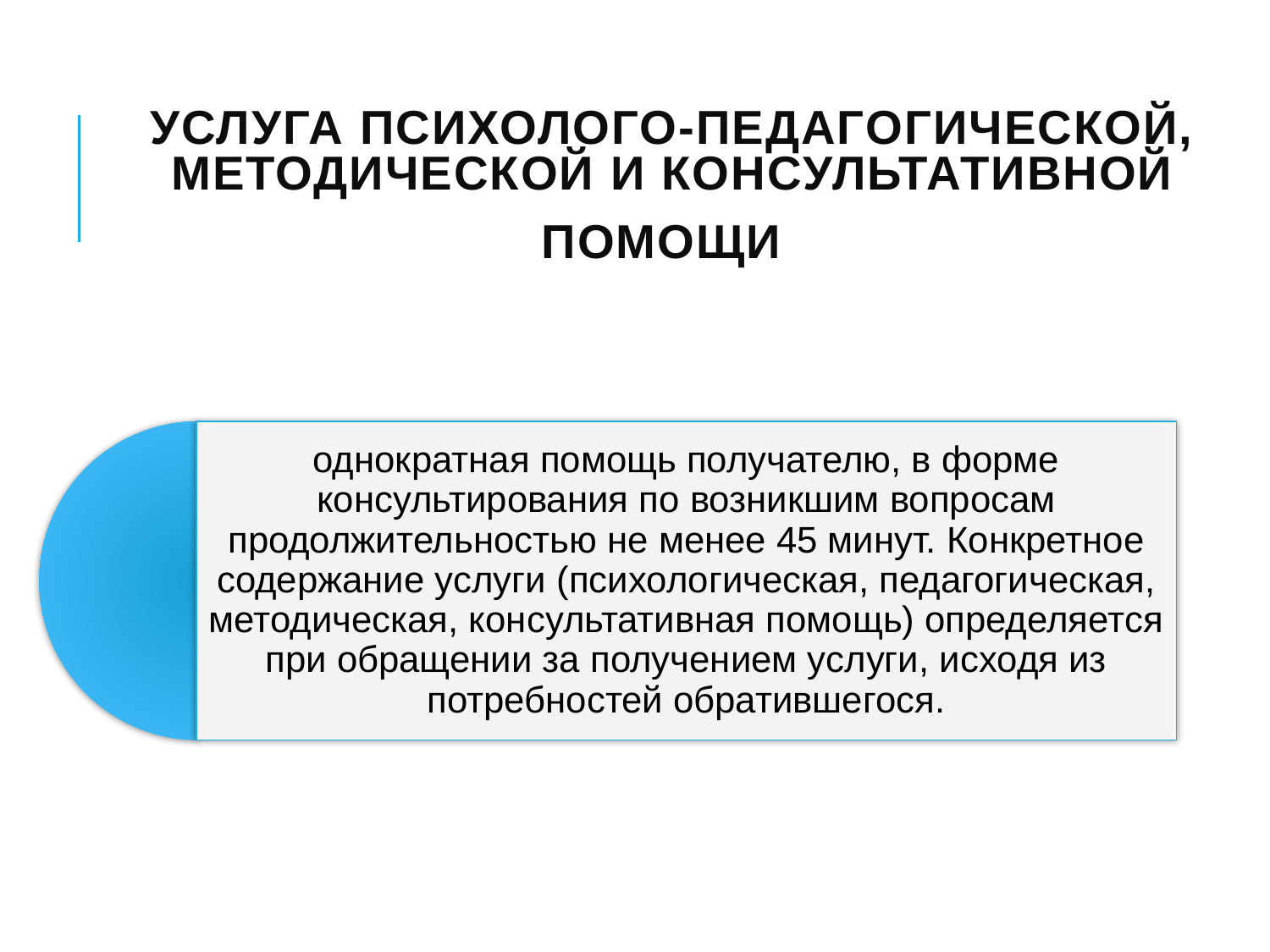

# Услуга психолого-педагогической, методической и консультативной помощи
однократная помощь получателю, в форме консультирования по возникшим вопросам продолжительностью не менее 45 минут. Конкретное содержание услуги (психологическая, педагогическая, методическая, консультативная помощь) определяется при обращении за получением услуги, исходя из потребностей обратившегося.